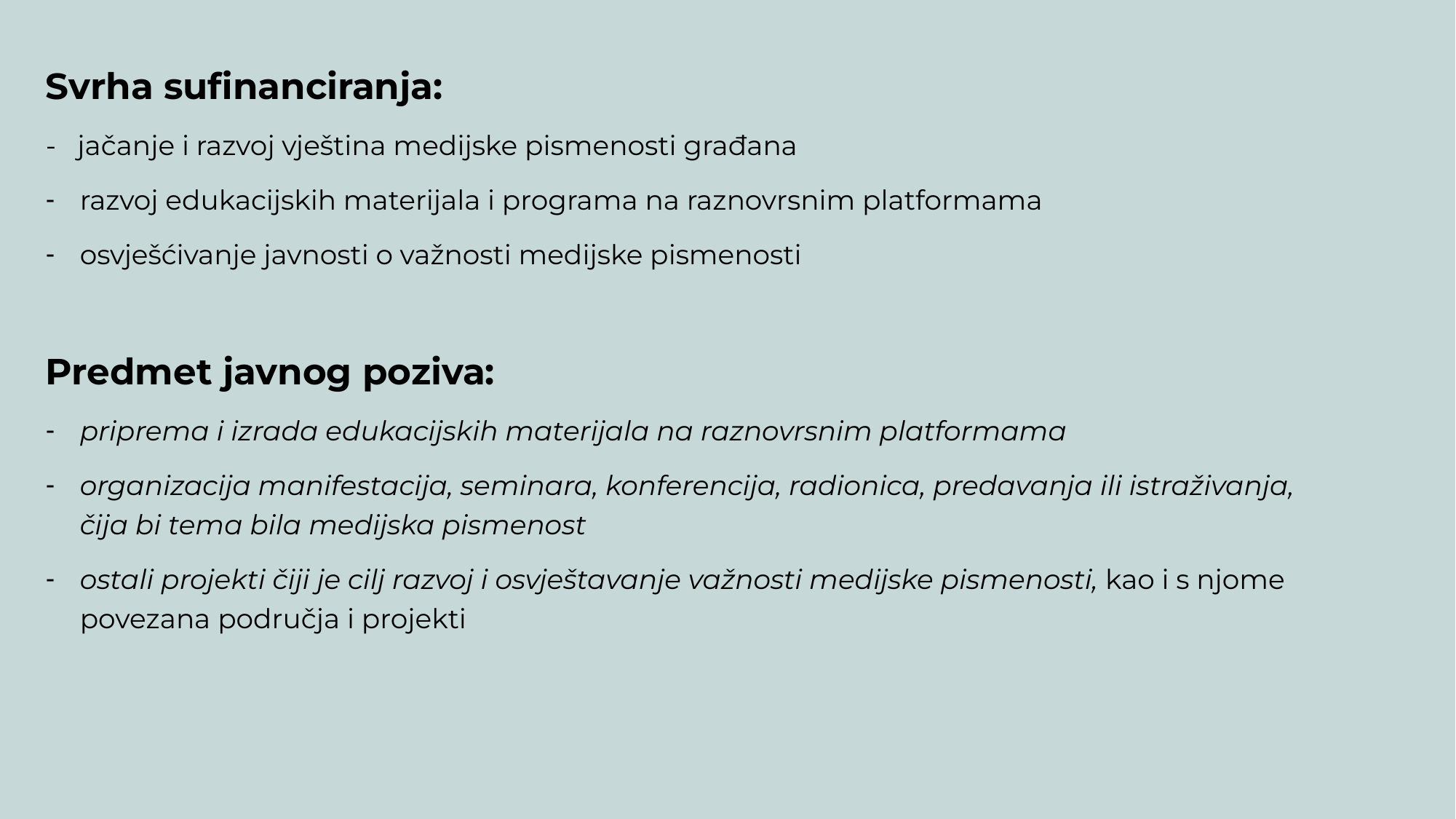

Svrha sufinanciranja:
-   jačanje i razvoj vještina medijske pismenosti građana
razvoj edukacijskih materijala i programa na raznovrsnim platformama
osvješćivanje javnosti o važnosti medijske pismenosti

Predmet javnog poziva:
priprema i izrada edukacijskih materijala na raznovrsnim platformama
organizacija manifestacija, seminara, konferencija, radionica, predavanja ili istraživanja, čija bi tema bila medijska pismenost
ostali projekti čiji je cilj razvoj i osvještavanje važnosti medijske pismenosti, kao i s njome povezana područja i projekti